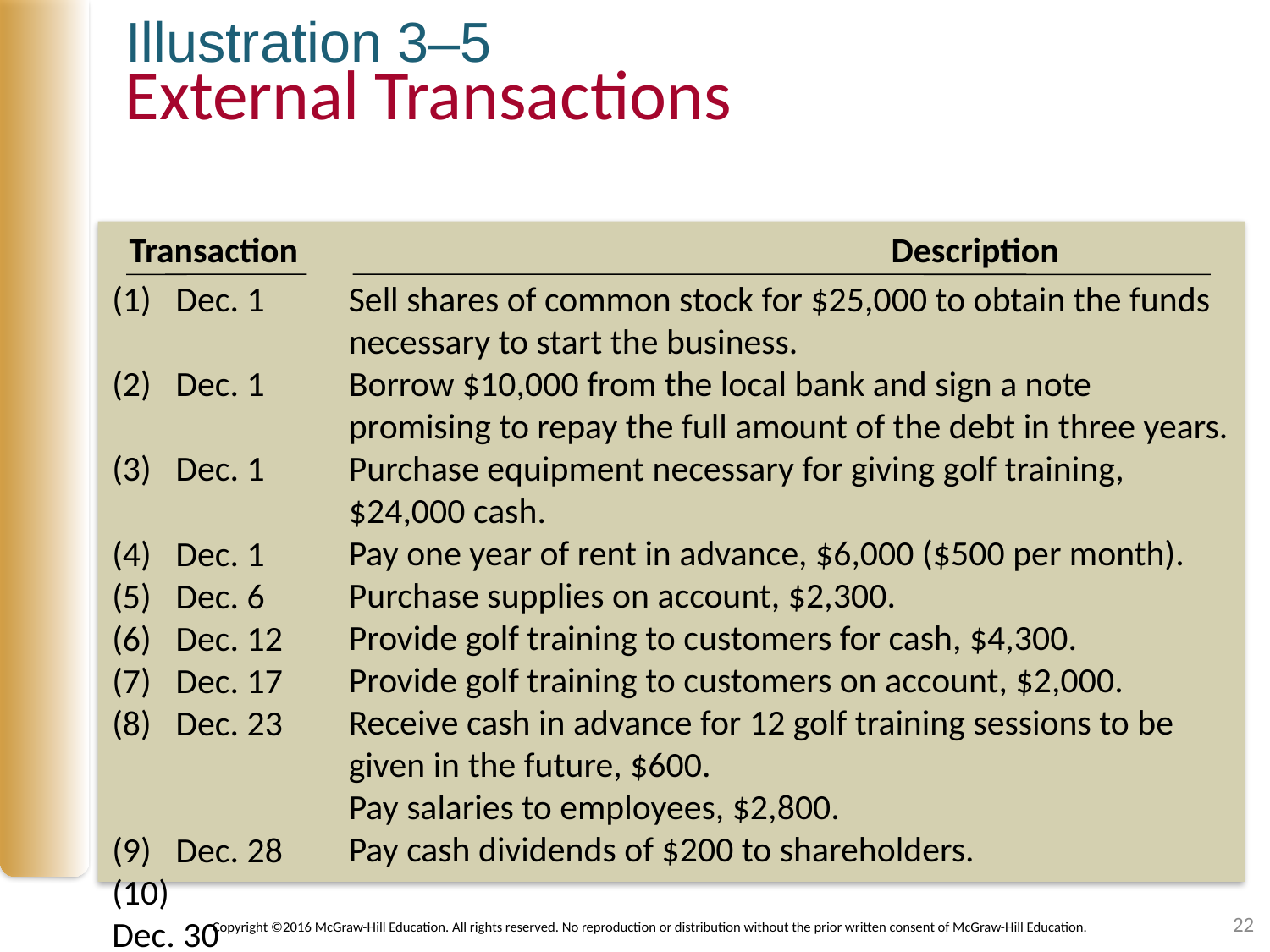

# Illustration 3–5
External Transactions

Transaction    					Description
Sell shares of common stock for $25,000 to obtain the funds necessary to start the business.
Borrow $10,000 from the local bank and sign a note promising to repay the full amount of the debt in three years.
Purchase equipment necessary for giving golf training, $24,000 cash.
Pay one year of rent in advance, $6,000 ($500 per month).
Purchase supplies on account, $2,300.
Provide golf training to customers for cash, $4,300.
Provide golf training to customers on account, $2,000.
Receive cash in advance for 12 golf training sessions to be given in the future, $600.
Pay salaries to employees, $2,800.
Pay cash dividends of $200 to shareholders.
  Dec. 1

  Dec. 1

  Dec. 1

  Dec. 1
  Dec. 6
  Dec. 12
  Dec. 17
  Dec. 23

  Dec. 28
(10)	Dec. 30
22
Copyright ©2016 McGraw-Hill Education. All rights reserved. No reproduction or distribution without the prior written consent of McGraw-Hill Education.